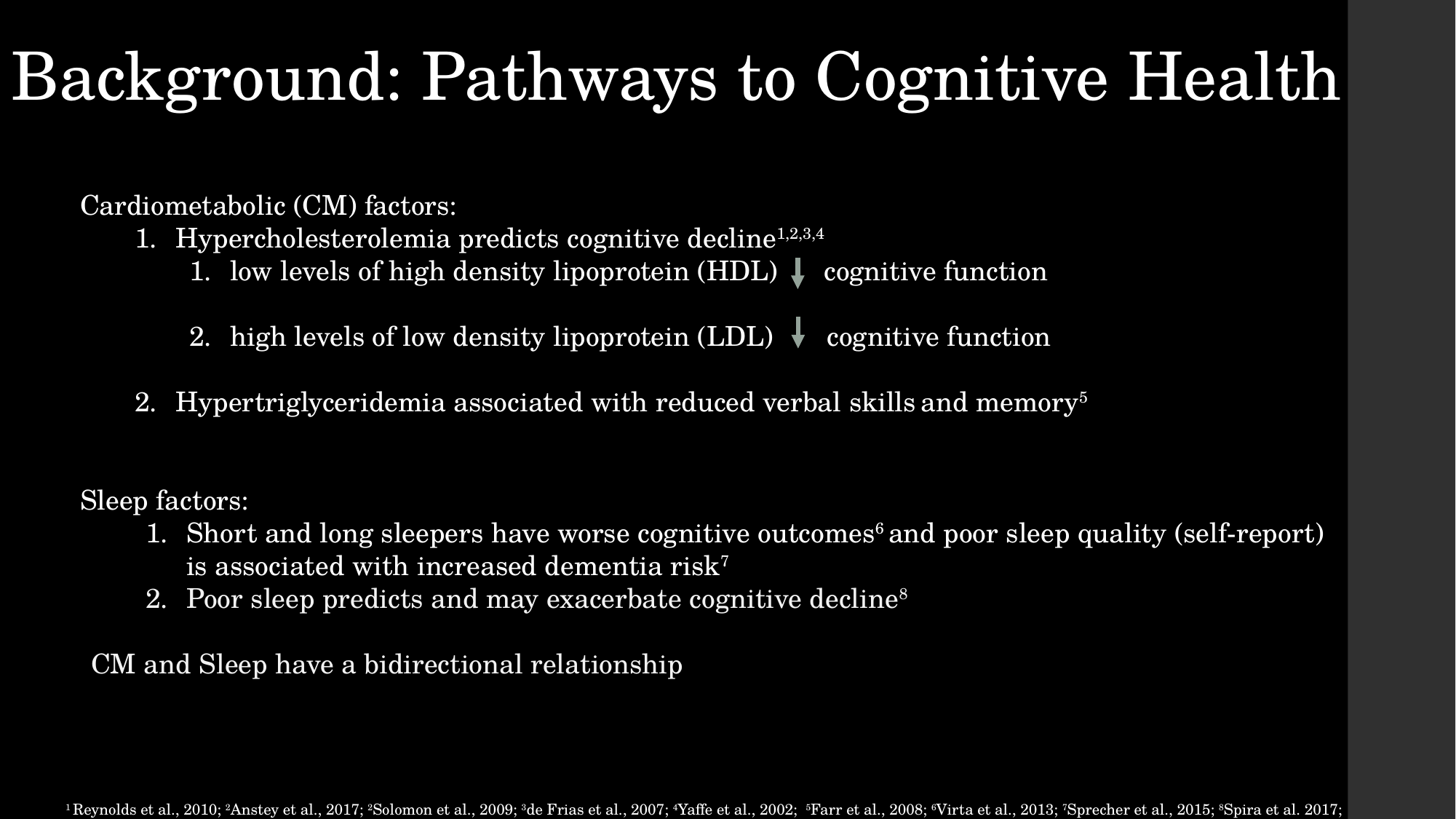

# Background: Pathways to Cognitive Health
Cardiometabolic (CM) factors:
Hypercholesterolemia predicts cognitive decline1,2,3,4
low levels of high density lipoprotein (HDL)      cognitive function

high levels of low density lipoprotein (LDL)       cognitive function

Hypertriglyceridemia associated with reduced verbal skills and memory5

Sleep factors:
Short and long sleepers have worse cognitive outcomes6 and poor sleep quality (self-report) is associated with increased dementia risk7
Poor sleep predicts and may exacerbate cognitive decline8

CM and Sleep have a bidirectional relationship

1 Reynolds et al., 2010; 2Anstey et al., 2017; 2Solomon et al., 2009; 3de Frias et al., 2007; 4Yaffe et al., 2002;  5Farr et al., 2008; 6Virta et al., 2013; 7Sprecher et al., 2015; 8Spira et al. 2017;